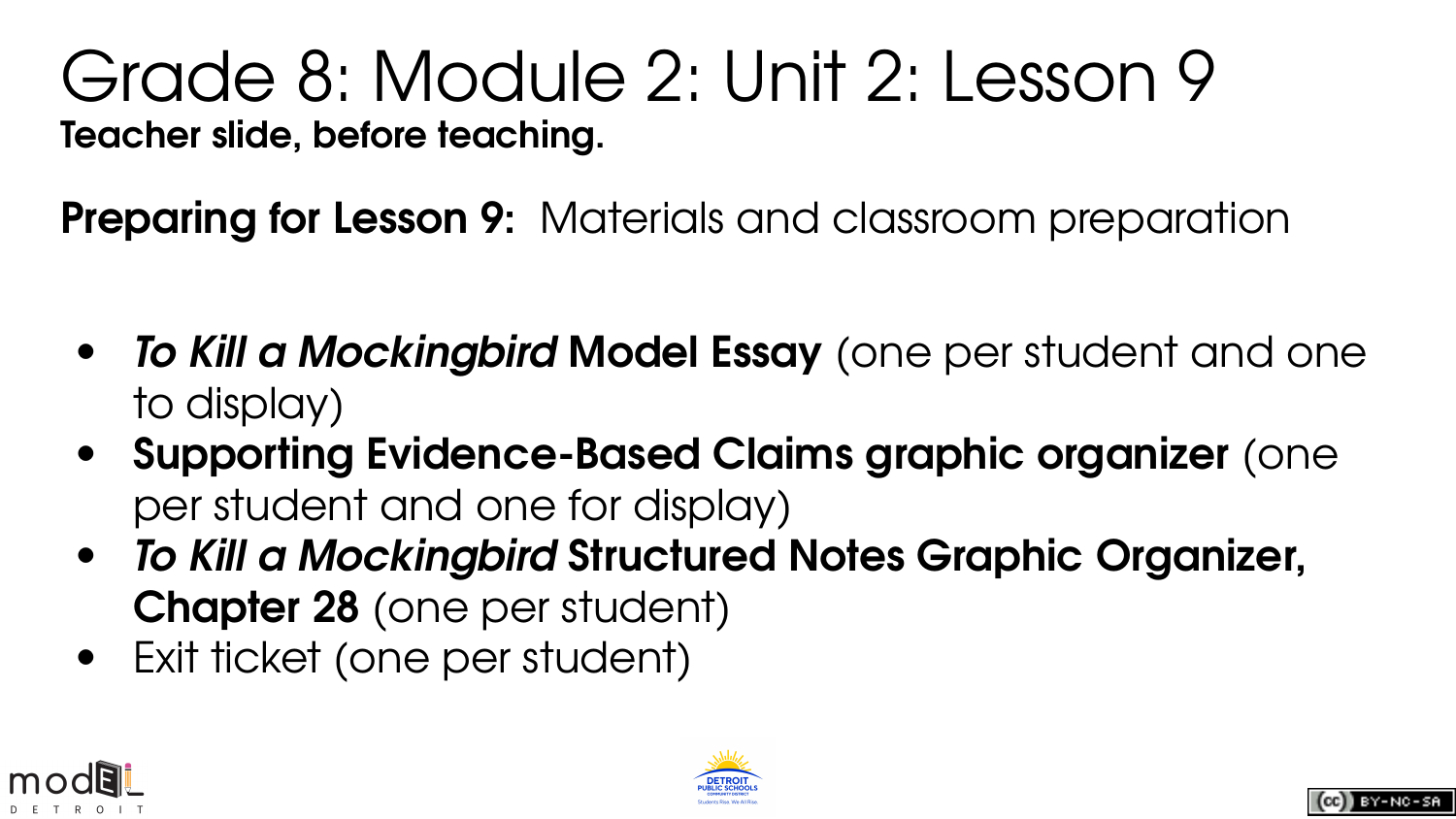

# Grade 8: Module 2: Unit 2: Lesson 9
Teacher slide, before teaching.
Preparing for Lesson 9:  Materials and classroom preparation

To Kill a Mockingbird Model Essay (one per student and one to display)
Supporting Evidence-Based Claims graphic organizer (one per student and one for display)
To Kill a Mockingbird Structured Notes Graphic Organizer, Chapter 28 (one per student)
Exit ticket (one per student)